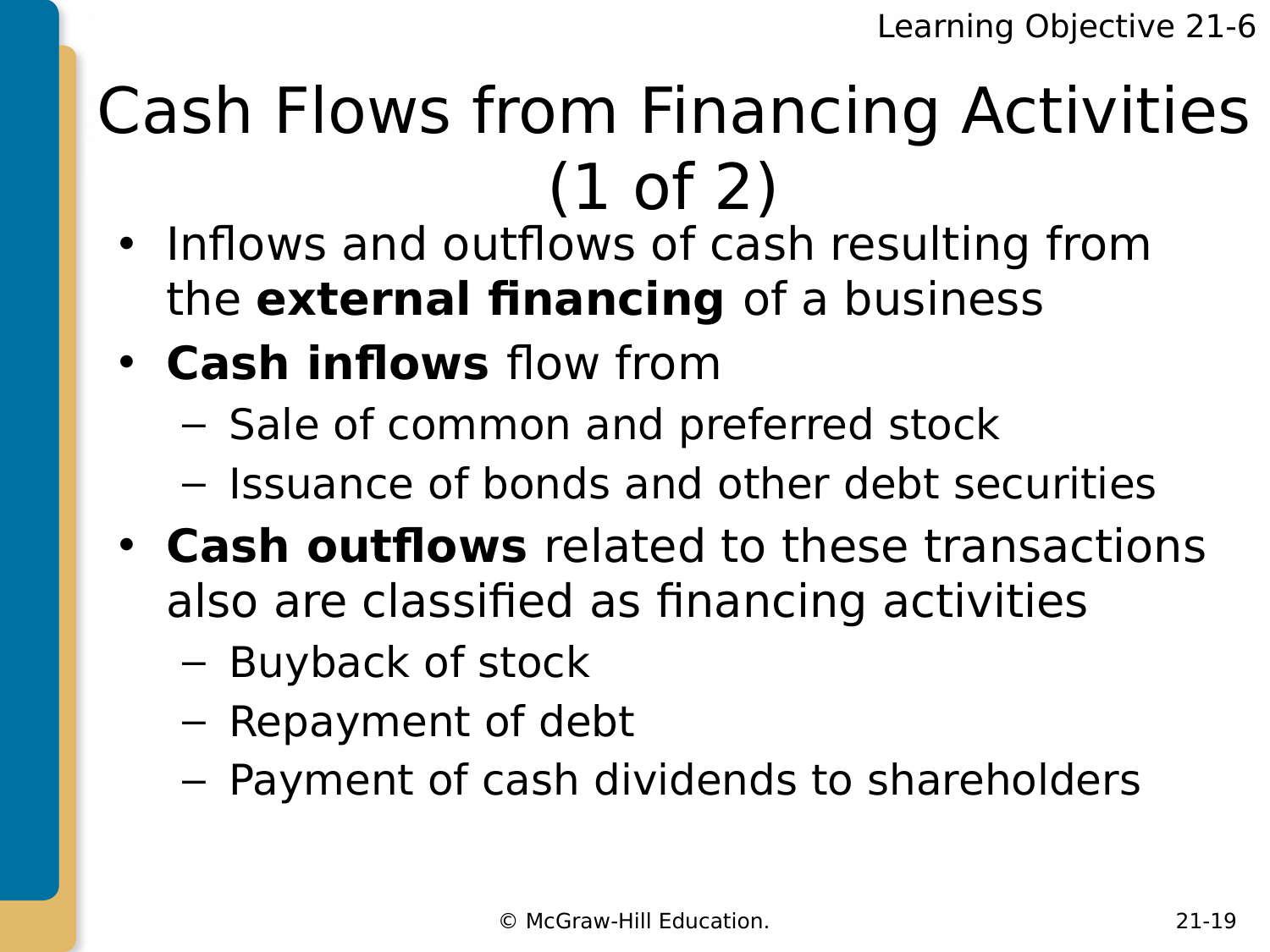

Learning Objective 21-6
# Cash Flows from Financing Activities (1 of 2)
Inflows and outflows of cash resulting from the external financing of a business
Cash inflows flow from
Sale of common and preferred stock
Issuance of bonds and other debt securities
Cash outflows related to these transactions also are classified as financing activities
Buyback of stock
Repayment of debt
Payment of cash dividends to shareholders